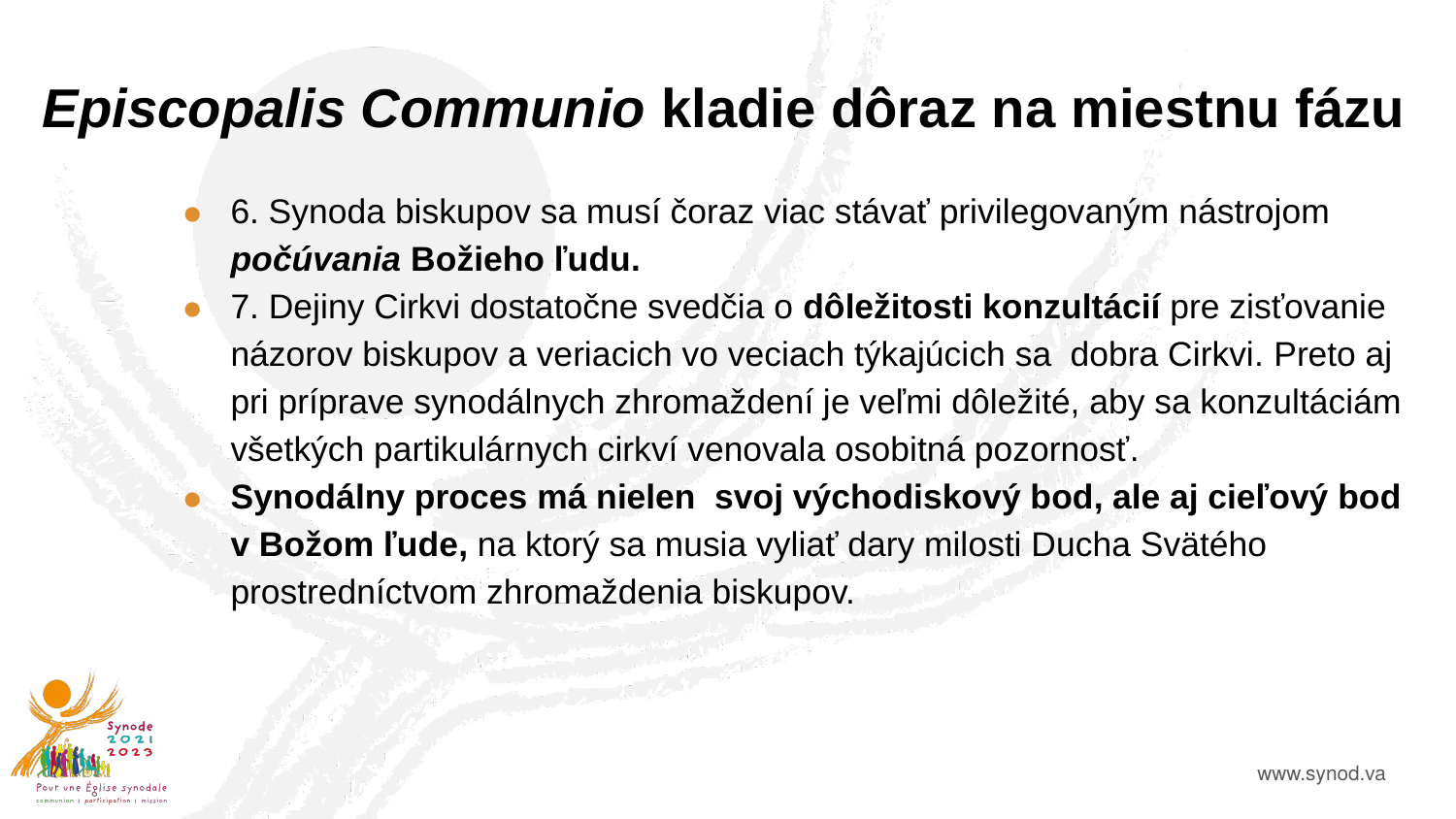

# Episcopalis Communio kladie dôraz na miestnu fázu
6. Synoda biskupov sa musí čoraz viac stávať privilegovaným nástrojom počúvania Božieho ľudu.
7. Dejiny Cirkvi dostatočne svedčia o dôležitosti konzultácií pre zisťovanie názorov biskupov a veriacich vo veciach týkajúcich sa  dobra Cirkvi. Preto aj pri príprave synodálnych zhromaždení je veľmi dôležité, aby sa konzultáciám všetkých partikulárnych cirkví venovala osobitná pozornosť.
Synodálny proces má nielen  svoj východiskový bod, ale aj cieľový bod v Božom ľude, na ktorý sa musia vyliať dary milosti Ducha Svätého prostredníctvom zhromaždenia biskupov.